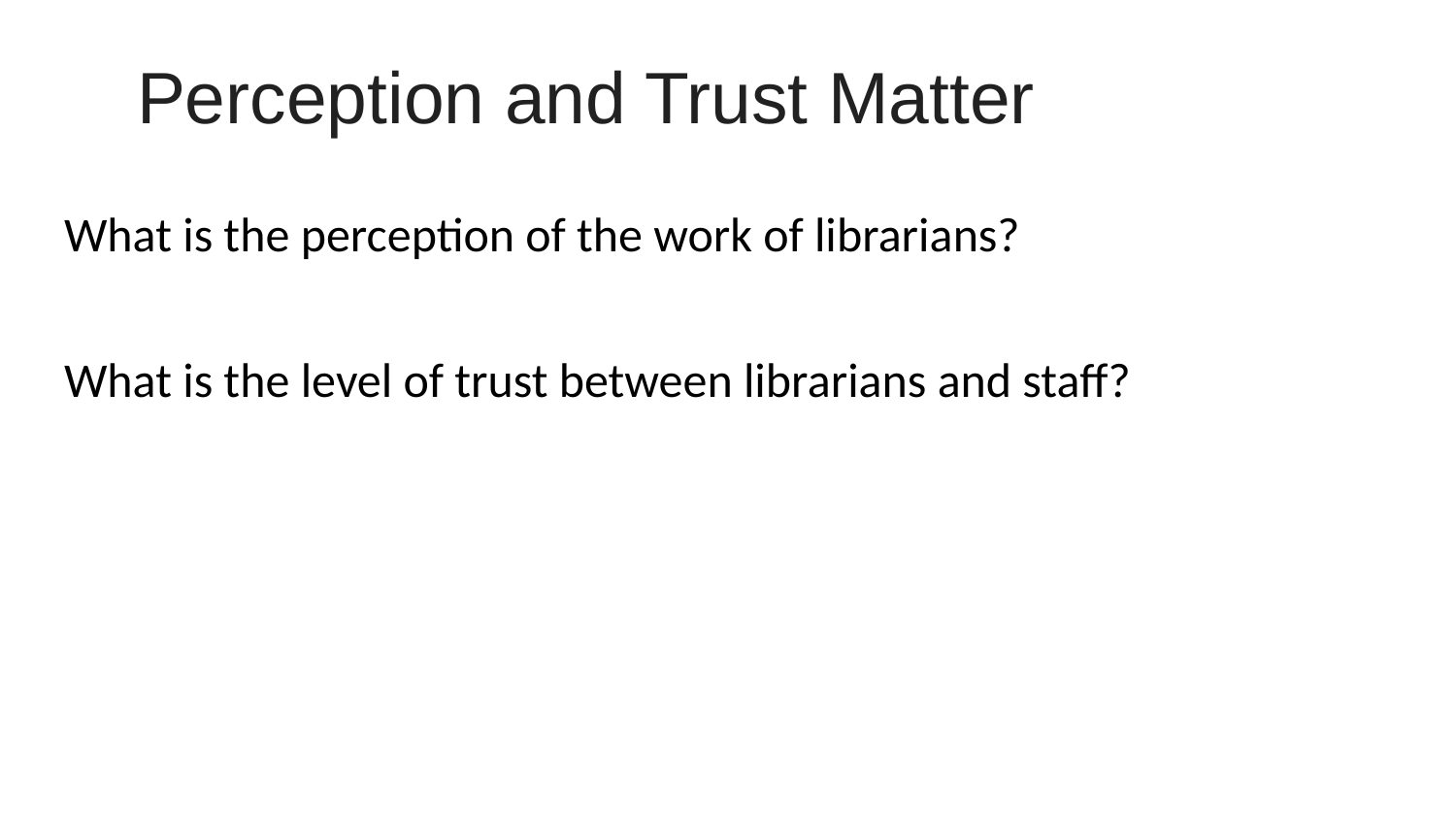

# Perception and Trust Matter
What is the perception of the work of librarians?

What is the level of trust between librarians and staff?